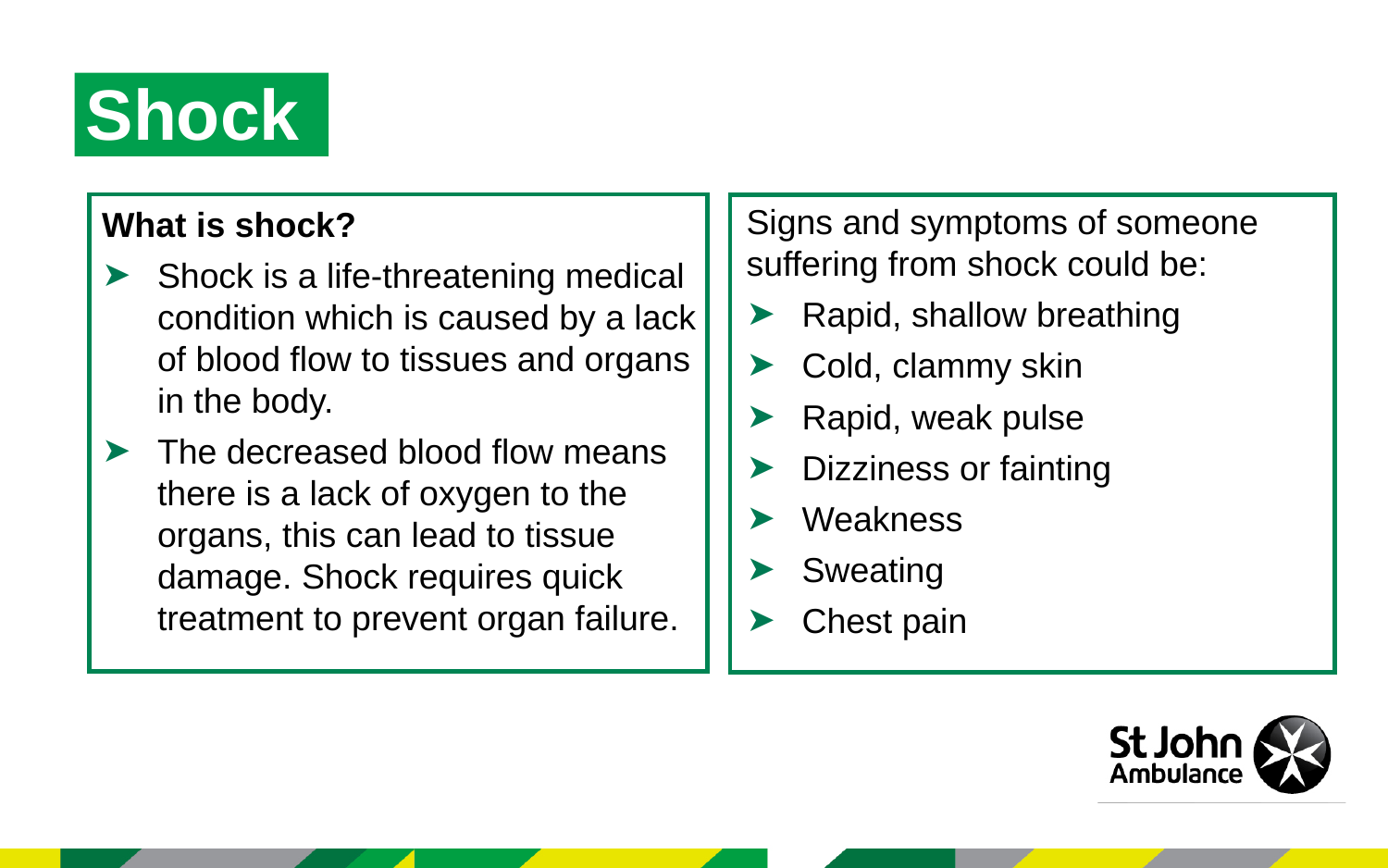

Shock

Signs and symptoms of someone suffering from shock could be:
Rapid, shallow breathing
Cold, clammy skin
Rapid, weak pulse
Dizziness or fainting
Weakness
Sweating
Chest pain

What is shock?
Shock is a life-threatening medical condition which is caused by a lack of blood flow to tissues and organs in the body.
The decreased blood flow means there is a lack of oxygen to the organs, this can lead to tissue damage. Shock requires quick treatment to prevent organ failure.